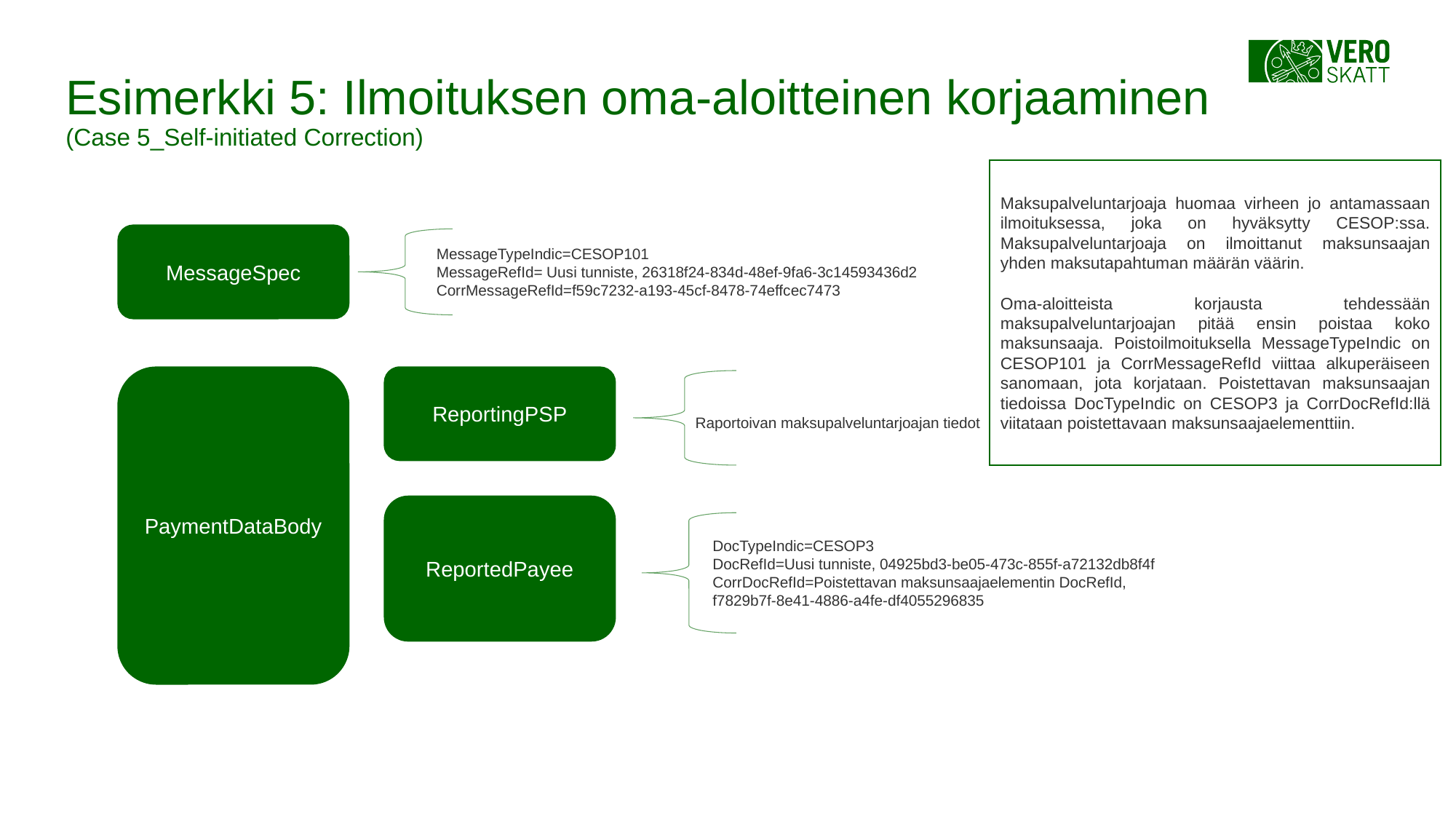

# Esimerkki 5: Ilmoituksen oma-aloitteinen korjaaminen (Case 5_Self-initiated Correction)
Maksupalveluntarjoaja huomaa virheen jo antamassaan ilmoituksessa, joka on hyväksytty CESOP:ssa. Maksupalveluntarjoaja on ilmoittanut maksunsaajan yhden maksutapahtuman määrän väärin.

Oma-aloitteista korjausta tehdessään maksupalveluntarjoajan pitää ensin poistaa koko maksunsaaja. Poistoilmoituksella MessageTypeIndic on CESOP101 ja CorrMessageRefId viittaa alkuperäiseen sanomaan, jota korjataan. Poistettavan maksunsaajan tiedoissa DocTypeIndic on CESOP3 ja CorrDocRefId:llä viitataan poistettavaan maksunsaajaelementtiin.

MessageSpec

MessageTypeIndic=CESOP101
MessageRefId= Uusi tunniste, 26318f24-834d-48ef-9fa6-3c14593436d2
CorrMessageRefId=f59c7232-a193-45cf-8478-74effcec7473
PaymentDataBody
ReportingPSP

Raportoivan maksupalveluntarjoajan tiedot
ReportedPayee

DocTypeIndic=CESOP3
DocRefId=Uusi tunniste, 04925bd3-be05-473c-855f-a72132db8f4f
CorrDocRefId=Poistettavan maksunsaajaelementin DocRefId, f7829b7f-8e41-4886-a4fe-df4055296835